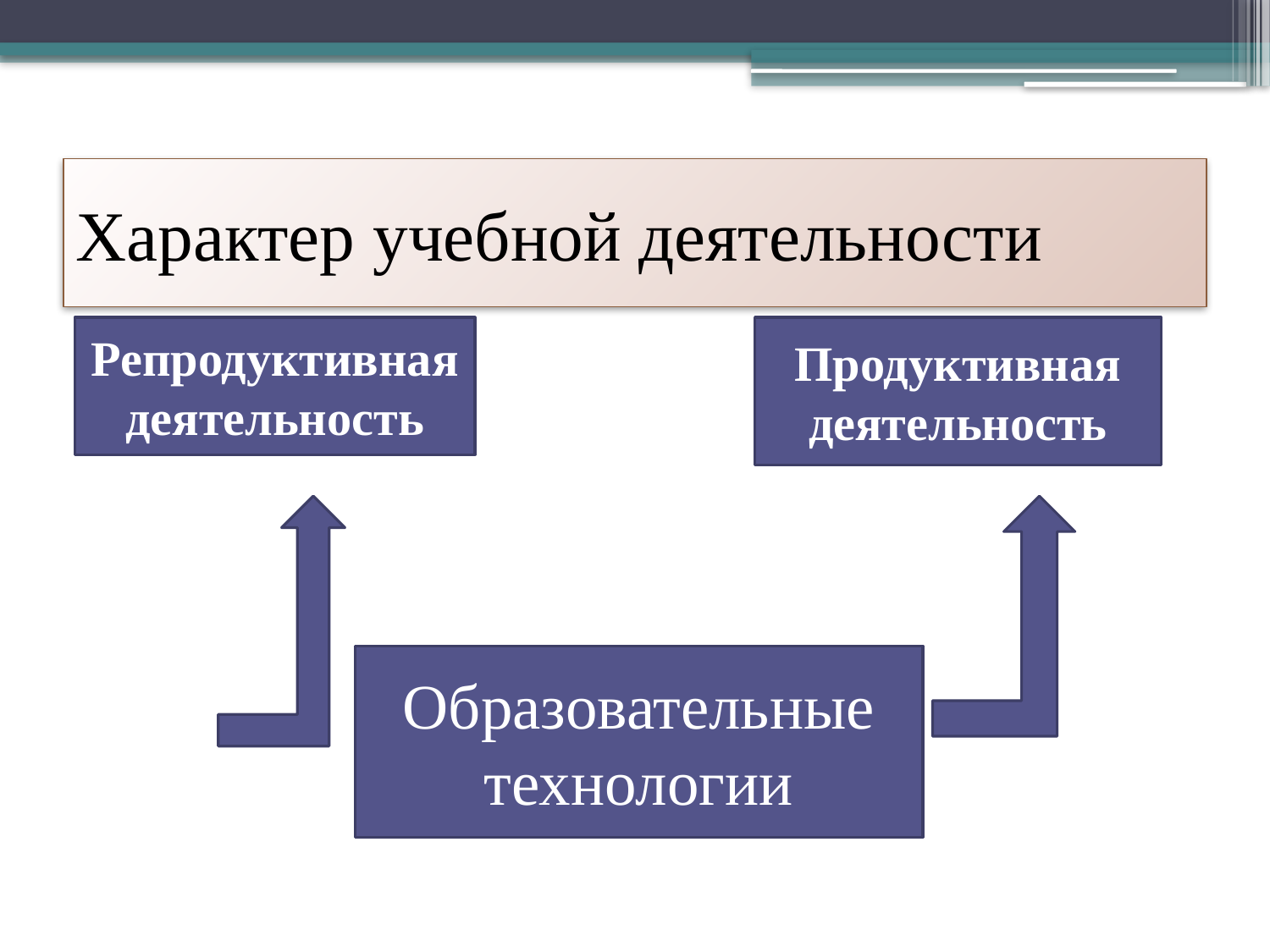

# Характер учебной деятельности

Репродуктивная деятельность
Продуктивная деятельность

Образовательные технологии